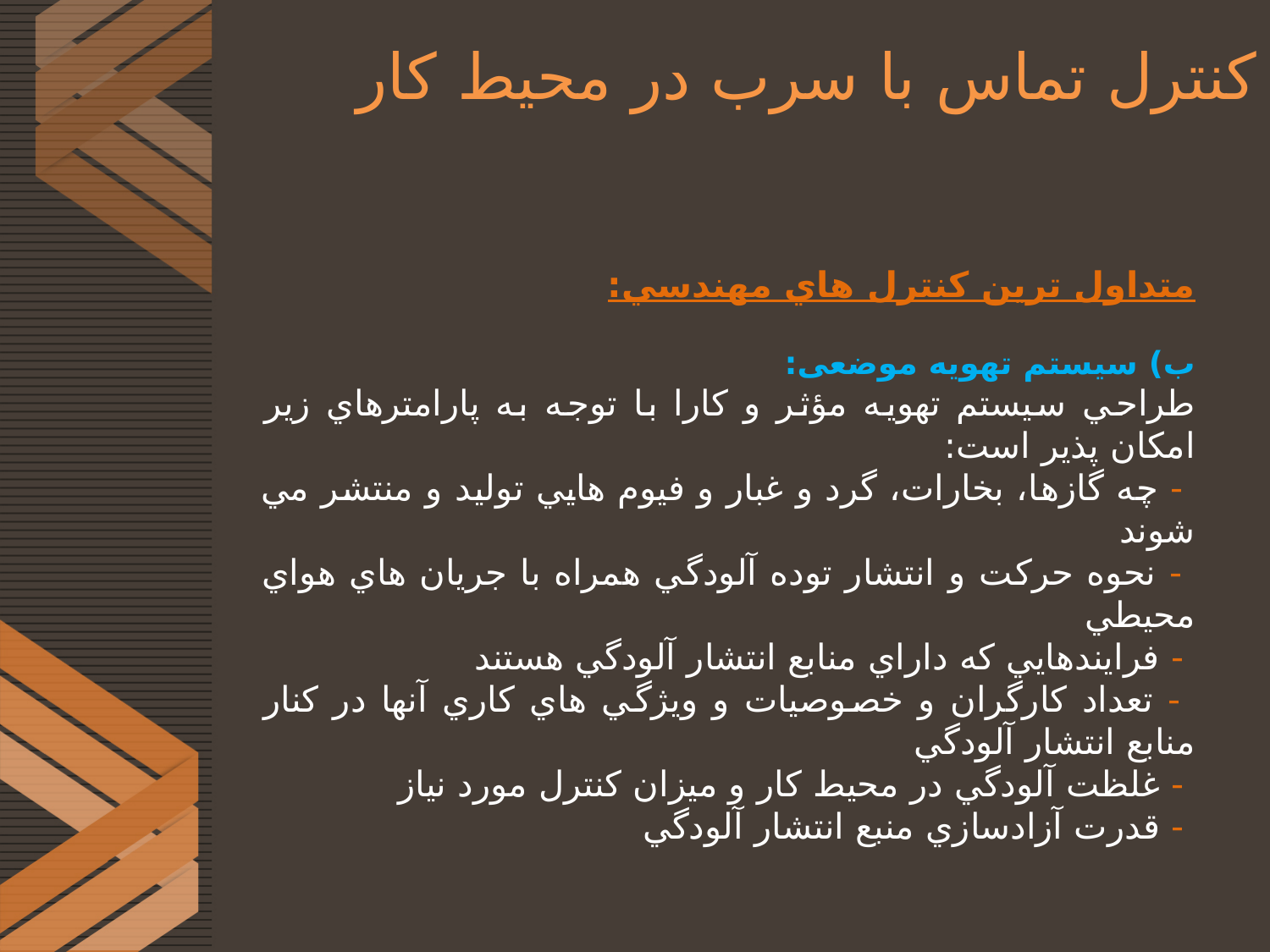

# کنترل تماس با سرب در محیط کار
متداول ترین كنترل هاي مهندسي:

ب) سیستم تهویه موضعی:
طراحي سيستم تهويه مؤثر و كارا با توجه به پارامترهاي زير امکان پذير است:
 - چه گازها، بخارات، گرد و غبار و فيوم هايي توليد و منتشر مي شوند
 - نحوه حركت و انتشار توده آلودگي همراه با جريان هاي هواي محيطي
 - فرايندهايي كه داراي منابع انتشار آلودگي هستند
 - تعداد كارگران و خصوصيات و ويژگي هاي كاري آنها در كنار منابع انتشار آلودگي
 - غلظت آلودگي در محيط كار و ميزان كنترل مورد نياز
 - قدرت آزادسازي منبع انتشار آلودگي